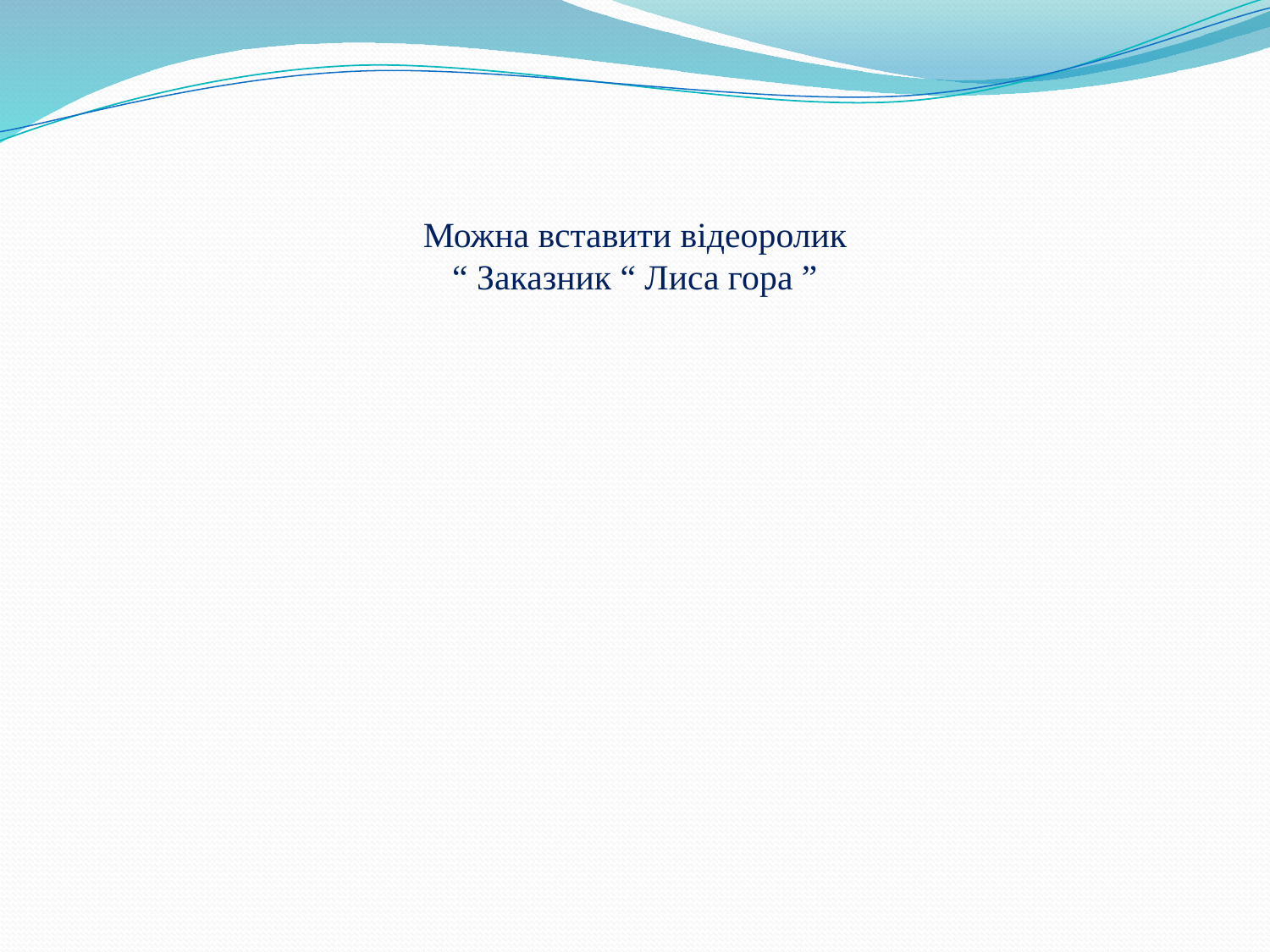

Можна вставити відеоролик
 “ Заказник “ Лиса гора ”